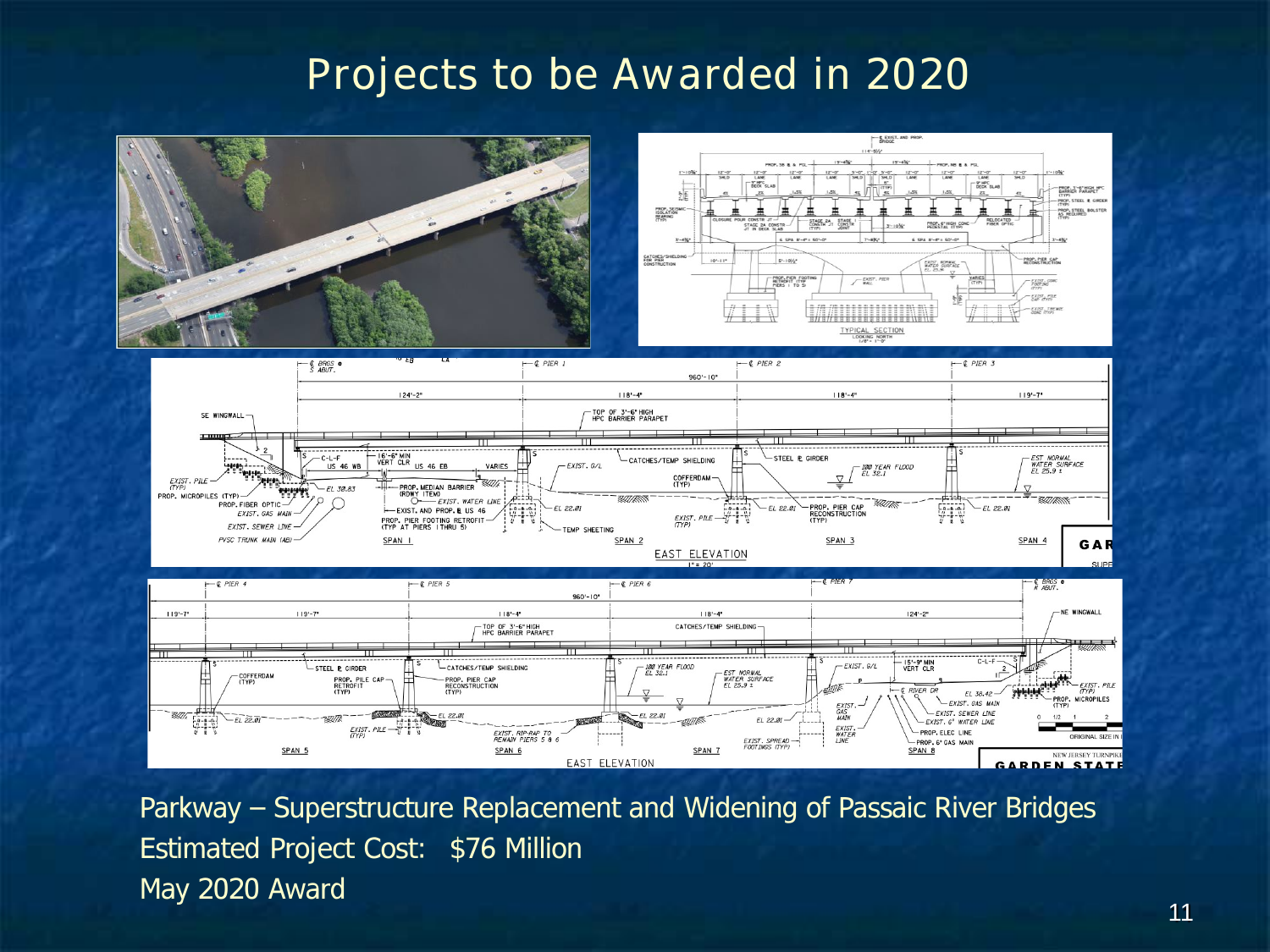

# Projects to be Awarded in 2020

Parkway – Superstructure Replacement and Widening of Passaic River Bridges  Estimated Project Cost:	$76 Million
May 2020 Award

11